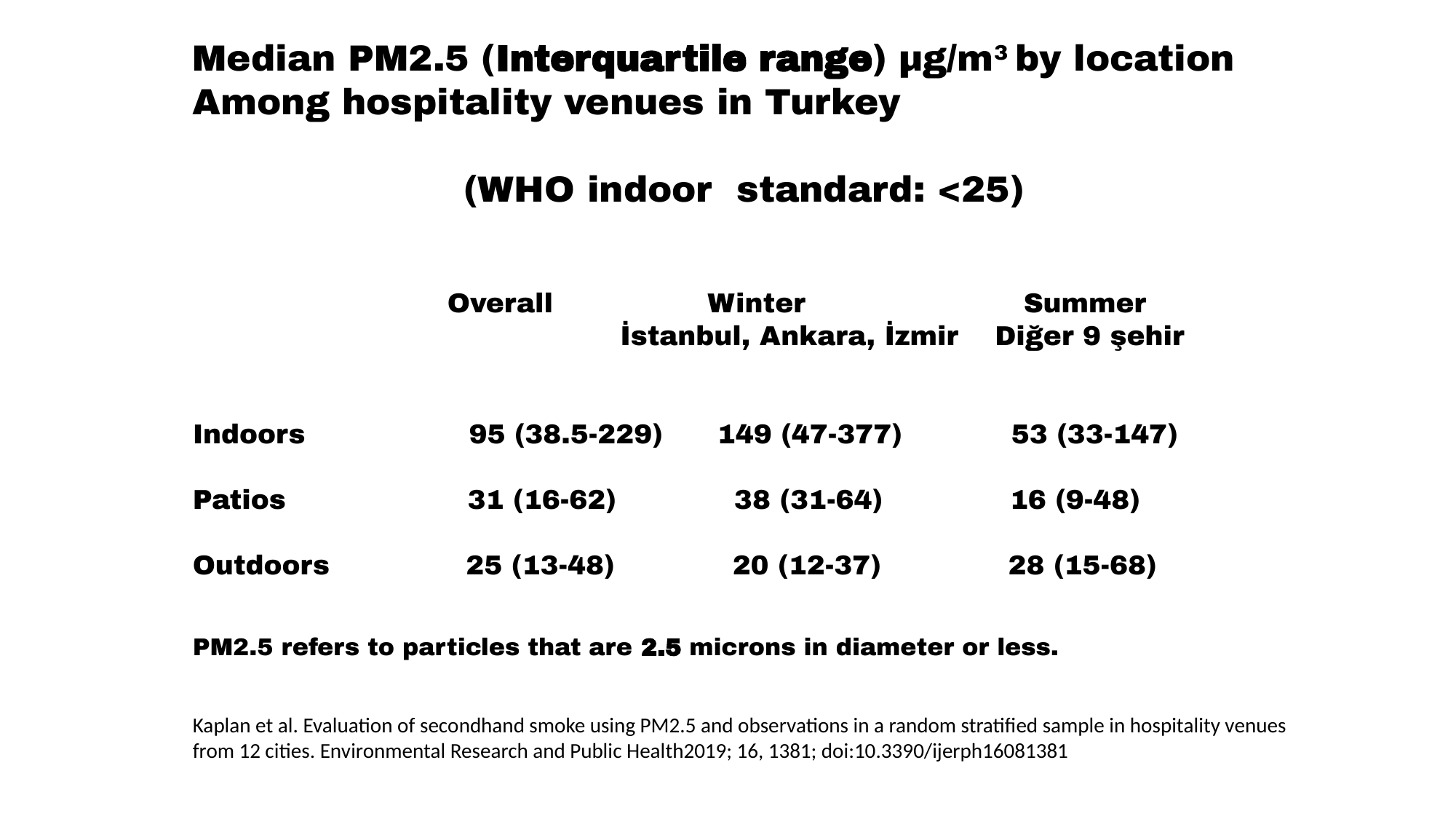

Median PM2.5 (Interquartile range) µg/m3 by location
Among hospitality venues in Turkey

(WHO indoor  standard: <25)

                            Overall                 Winter                        Summer
                                               İstanbul, Ankara, İzmir    Diğer 9 şehir

Indoors                  95 (38.5-229)      149 (47-377)            53 (33-147)

Patios                    31 (16-62)             38 (31-64)              16 (9-48)

Outdoors               25 (13-48)             20 (12-37)              28 (15-68)

PM2.5 refers to particles that are 2.5 microns in diameter or less.

Kaplan et al. Evaluation of secondhand smoke using PM2.5 and observations in a random stratified sample in hospitality venues from 12 cities. Environmental Research and Public Health2019; 16, 1381; doi:10.3390/ijerph16081381